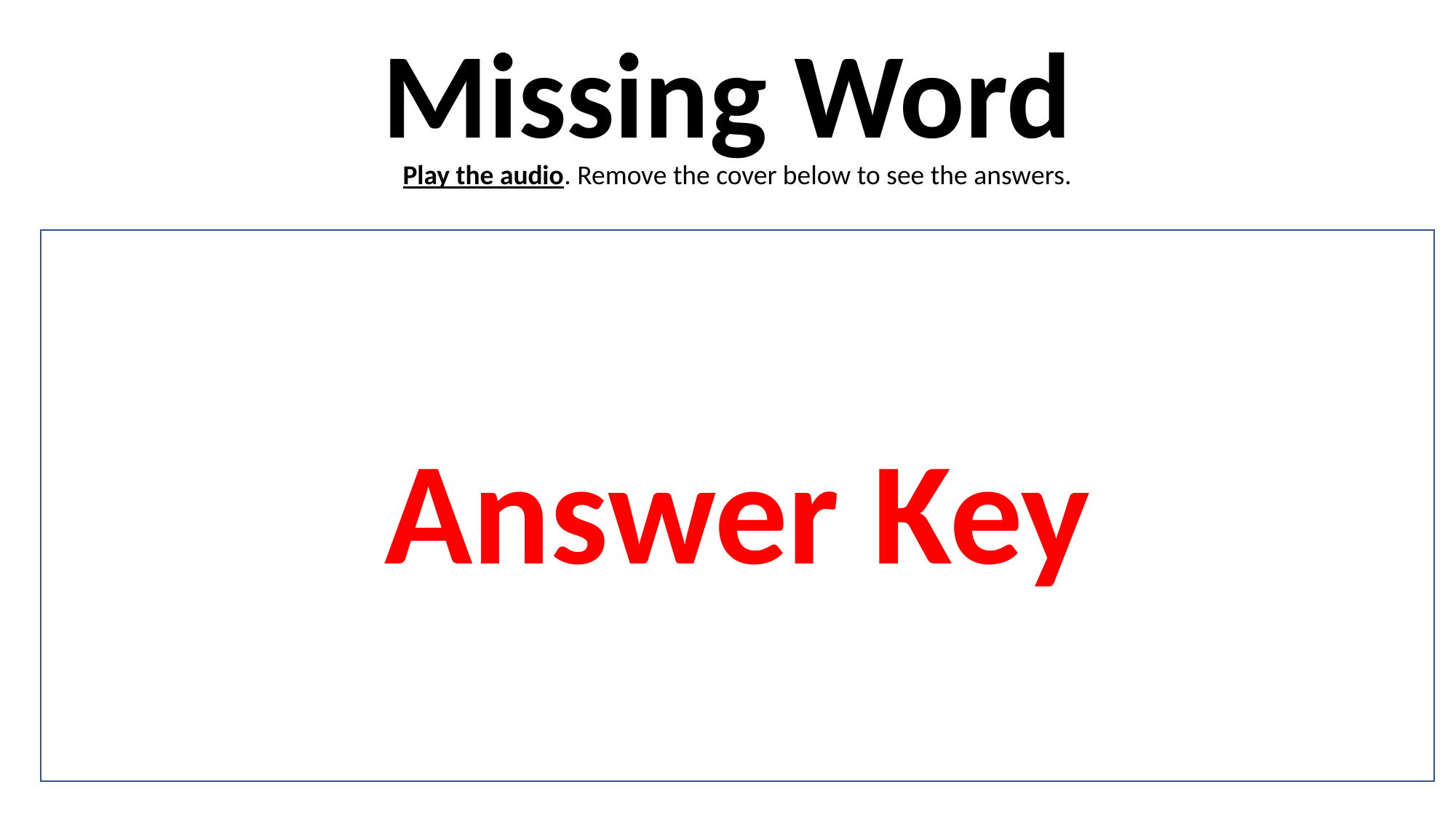

Missing Word
Play the audio. Remove the cover below to see the answers.
Answer Key
When I was in college, I was incredibly poor. I had no money at all. My city was ridiculously expensive, and I did not have a good-paying job. Still, when I look back at that time, I have fond memories of my life.